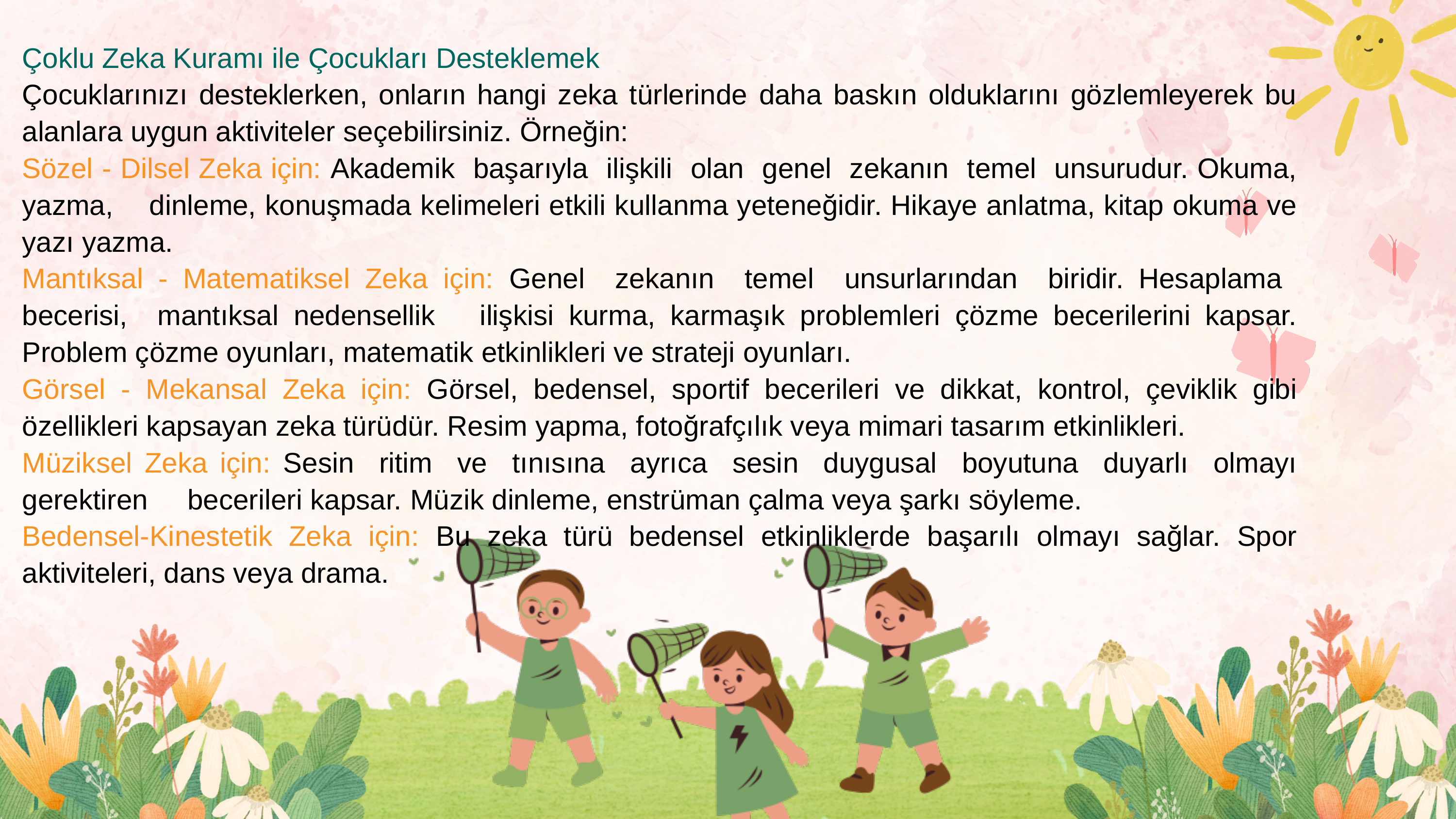

Çoklu Zeka Kuramı ile Çocukları Desteklemek
Çocuklarınızı desteklerken, onların hangi zeka türlerinde daha baskın olduklarını gözlemleyerek bu alanlara uygun aktiviteler seçebilirsiniz. Örneğin:
Sözel - Dilsel Zeka için: Akademik  başarıyla  ilişkili  olan  genel  zekanın  temel  unsurudur. Okuma, yazma,    dinleme, konuşmada kelimeleri etkili kullanma yeteneğidir. Hikaye anlatma, kitap okuma ve yazı yazma.
Mantıksal - Matematiksel Zeka için: Genel  zekanın  temel  unsurlarından  biridir. Hesaplama  becerisi,  mantıksal nedensellik   ilişkisi kurma, karmaşık problemleri çözme becerilerini kapsar. Problem çözme oyunları, matematik etkinlikleri ve strateji oyunları.
Görsel - Mekansal Zeka için: Görsel, bedensel, sportif becerileri ve dikkat, kontrol, çeviklik gibi özellikleri kapsayan zeka türüdür. Resim yapma, fotoğrafçılık veya mimari tasarım etkinlikleri.
Müziksel Zeka için: Sesin  ritim  ve  tınısına  ayrıca  sesin  duygusal  boyutuna  duyarlı  olmayı gerektiren     becerileri kapsar. Müzik dinleme, enstrüman çalma veya şarkı söyleme.
Bedensel-Kinestetik Zeka için: Bu zeka türü bedensel etkinliklerde başarılı olmayı sağlar. Spor aktiviteleri, dans veya drama.